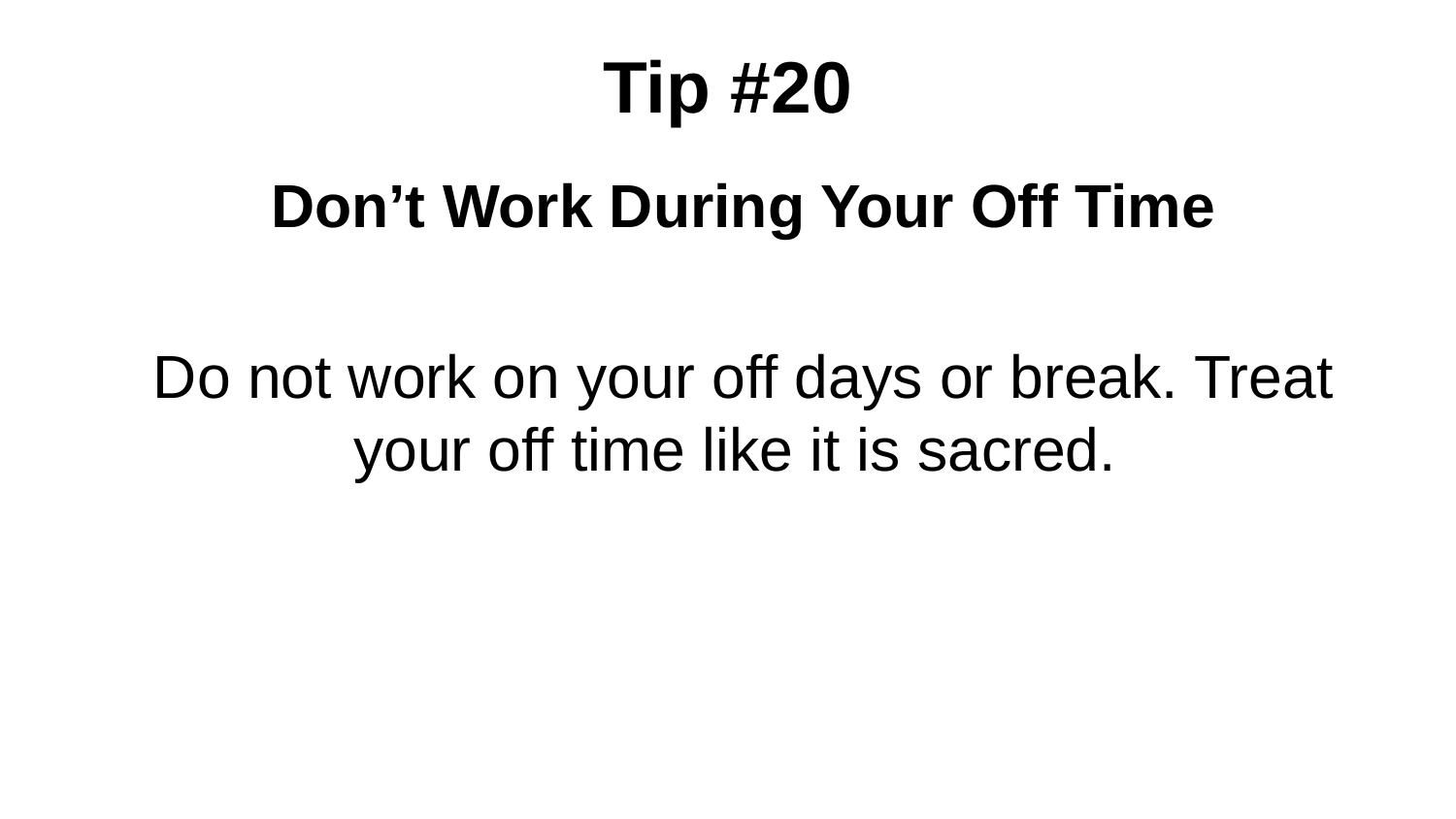

# Tip #20

Don’t Work During Your Off Time

Do not work on your off days or break. Treat your off time like it is sacred.